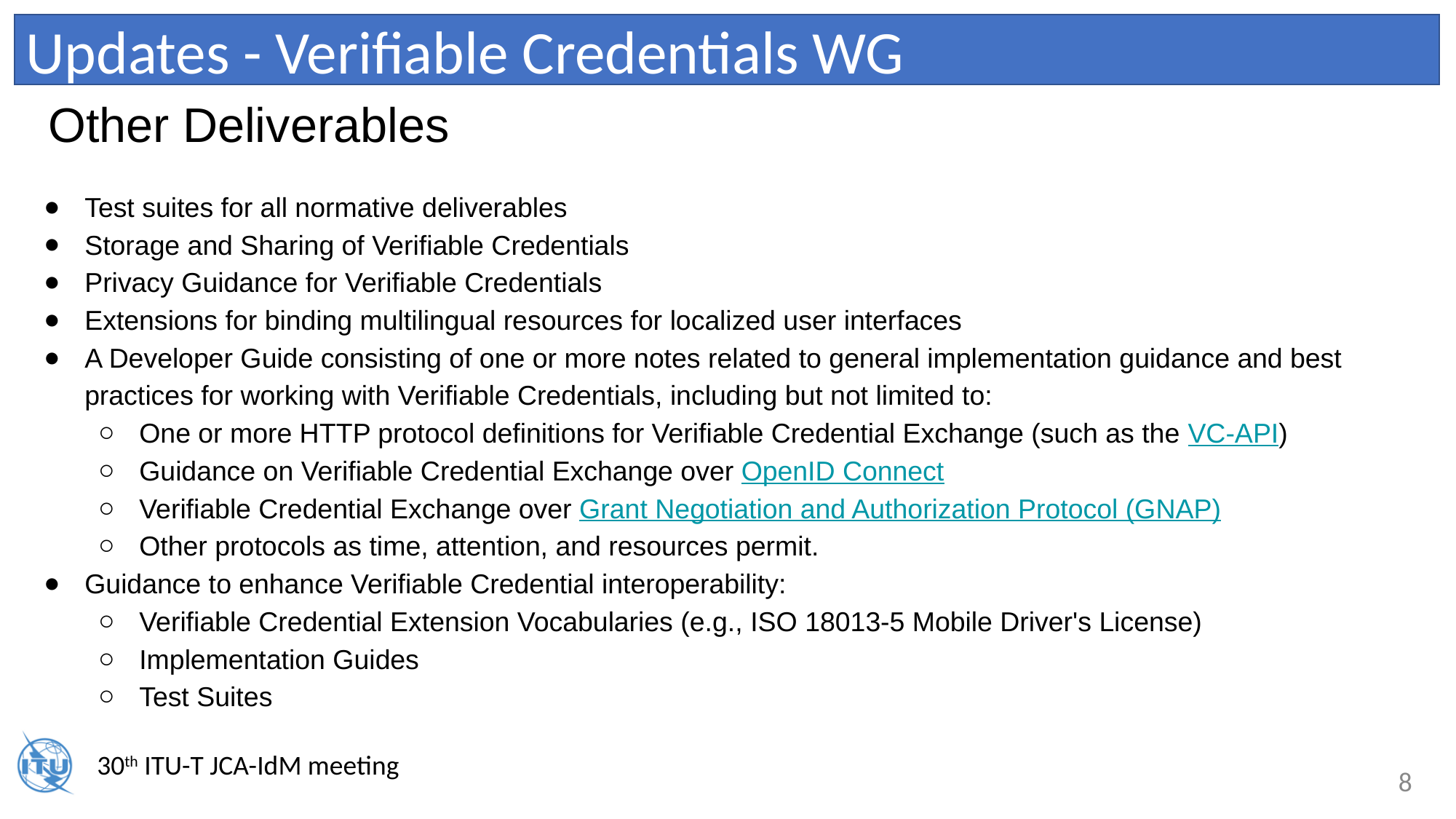

Updates - Verifiable Credentials WG
Other Deliverables
Test suites for all normative deliverables
Storage and Sharing of Verifiable Credentials
Privacy Guidance for Verifiable Credentials
Extensions for binding multilingual resources for localized user interfaces
A Developer Guide consisting of one or more notes related to general implementation guidance and best practices for working with Verifiable Credentials, including but not limited to:
One or more HTTP protocol definitions for Verifiable Credential Exchange (such as the VC-API)
Guidance on Verifiable Credential Exchange over OpenID Connect
Verifiable Credential Exchange over Grant Negotiation and Authorization Protocol (GNAP)
Other protocols as time, attention, and resources permit.
Guidance to enhance Verifiable Credential interoperability:
Verifiable Credential Extension Vocabularies (e.g., ISO 18013-5 Mobile Driver's License)
Implementation Guides
Test Suites
8